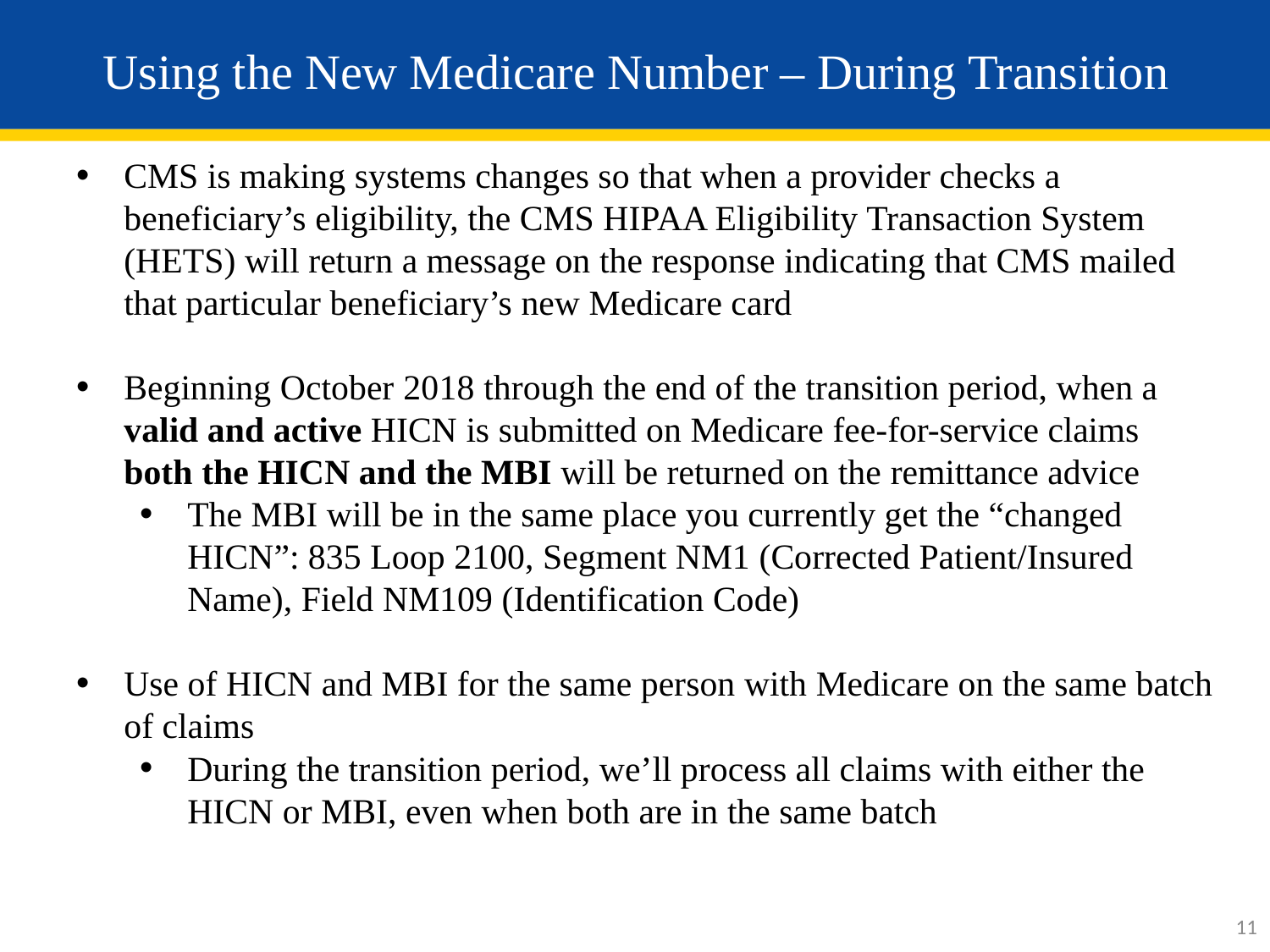

Using the New Medicare Number – During Transition
CMS is making systems changes so that when a provider checks a beneficiary’s eligibility, the CMS HIPAA Eligibility Transaction System (HETS) will return a message on the response indicating that CMS mailed that particular beneficiary’s new Medicare card

Beginning October 2018 through the end of the transition period, when a valid and active HICN is submitted on Medicare fee-for-service claims both the HICN and the MBI will be returned on the remittance advice
The MBI will be in the same place you currently get the “changed HICN”: 835 Loop 2100, Segment NM1 (Corrected Patient/Insured Name), Field NM109 (Identification Code)

Use of HICN and MBI for the same person with Medicare on the same batch of claims
During the transition period, we’ll process all claims with either the HICN or MBI, even when both are in the same batch
11